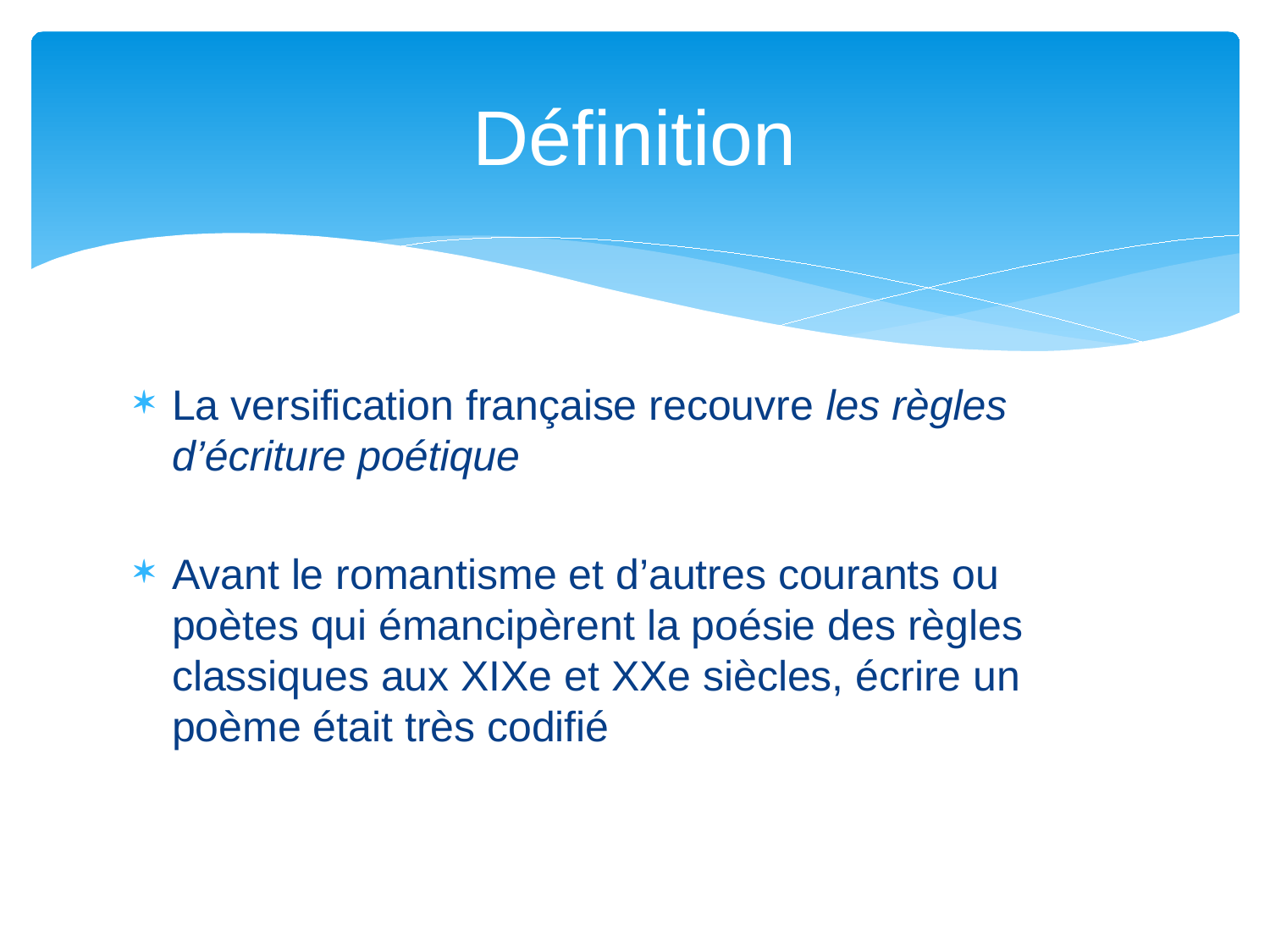

# Définition
La versification française recouvre les règles d’écriture poétique

Avant le romantisme et d’autres courants ou poètes qui émancipèrent la poésie des règles classiques aux XIXe et XXe siècles, écrire un poème était très codifié